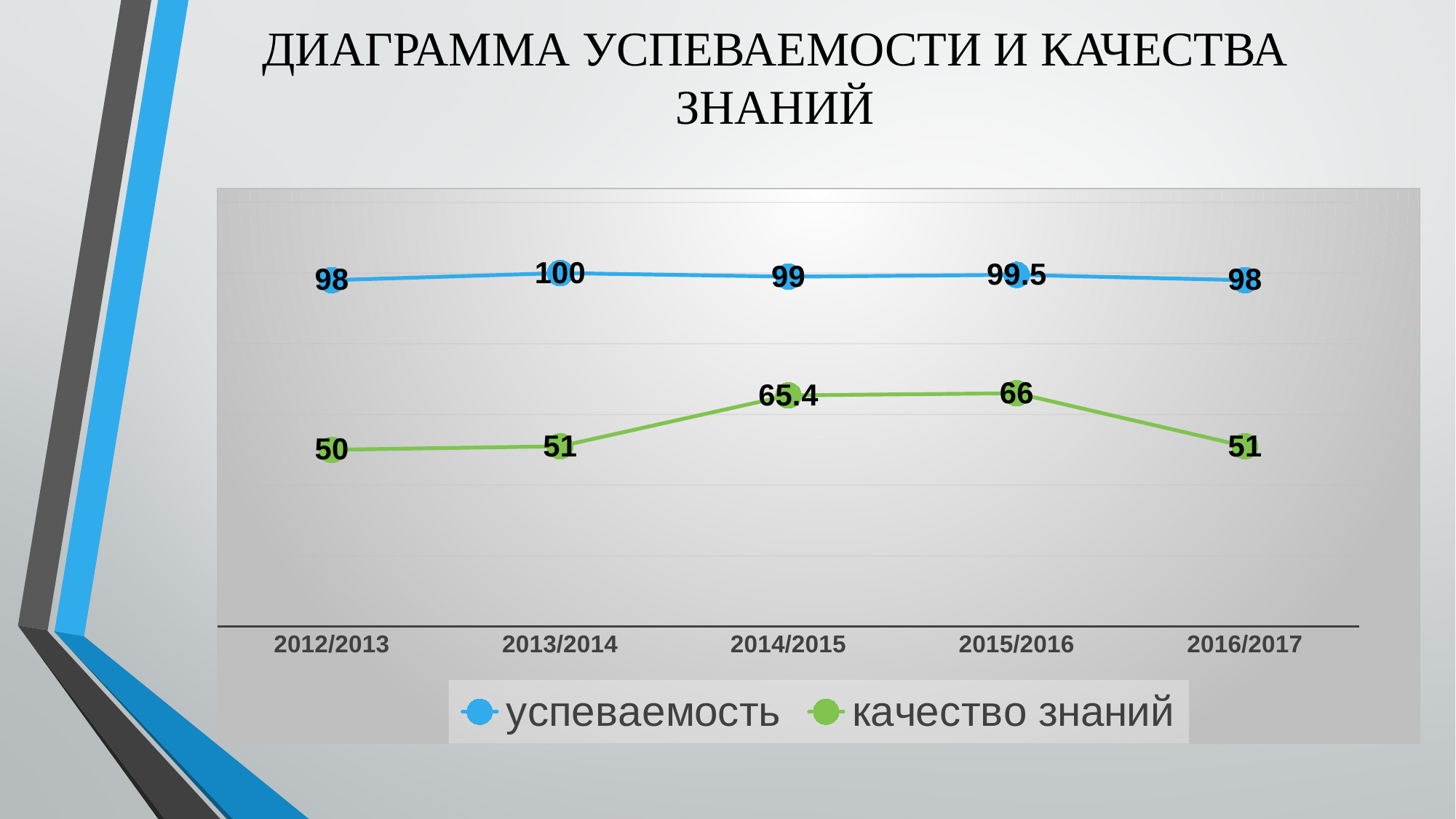

# ДИАГРАММА УСПЕВАЕМОСТИ И КАЧЕСТВА ЗНАНИЙ

### Chart

| Category | успеваемость | качество знаний |
|---|---|---|
| 2012/2013 | 98.0 | 50.0 |
| 2013/2014 | 100.0 | 51.0 |
| 2014/2015 | 99.0 | 65.4 |
| 2015/2016 | 99.5 | 66.0 |
| 2016/2017 | 98.0 | 51.0 |